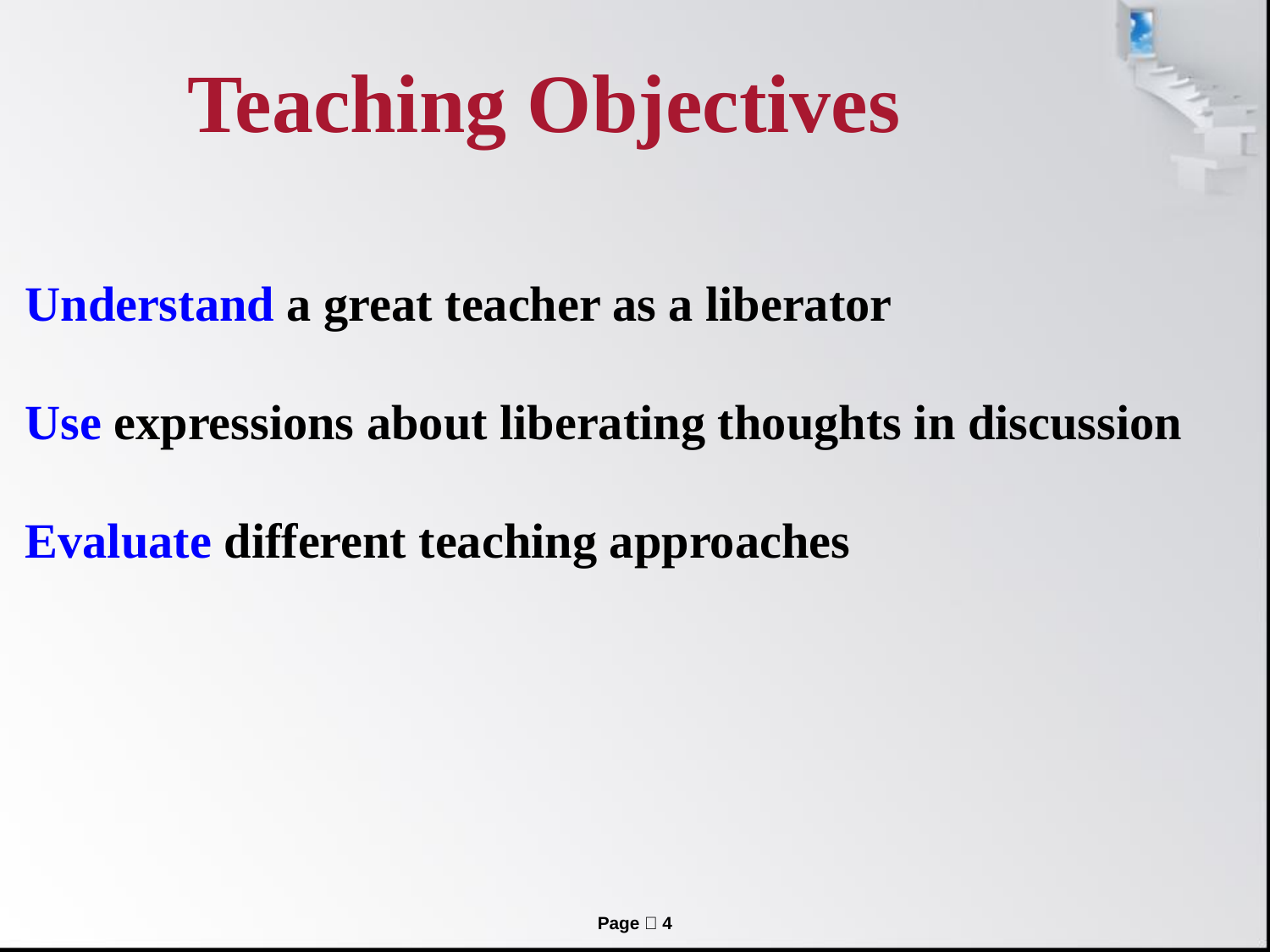

# Teaching Objectives

 Understand a great teacher as a liberator

 Use expressions about liberating thoughts in discussion

 Evaluate different teaching approaches